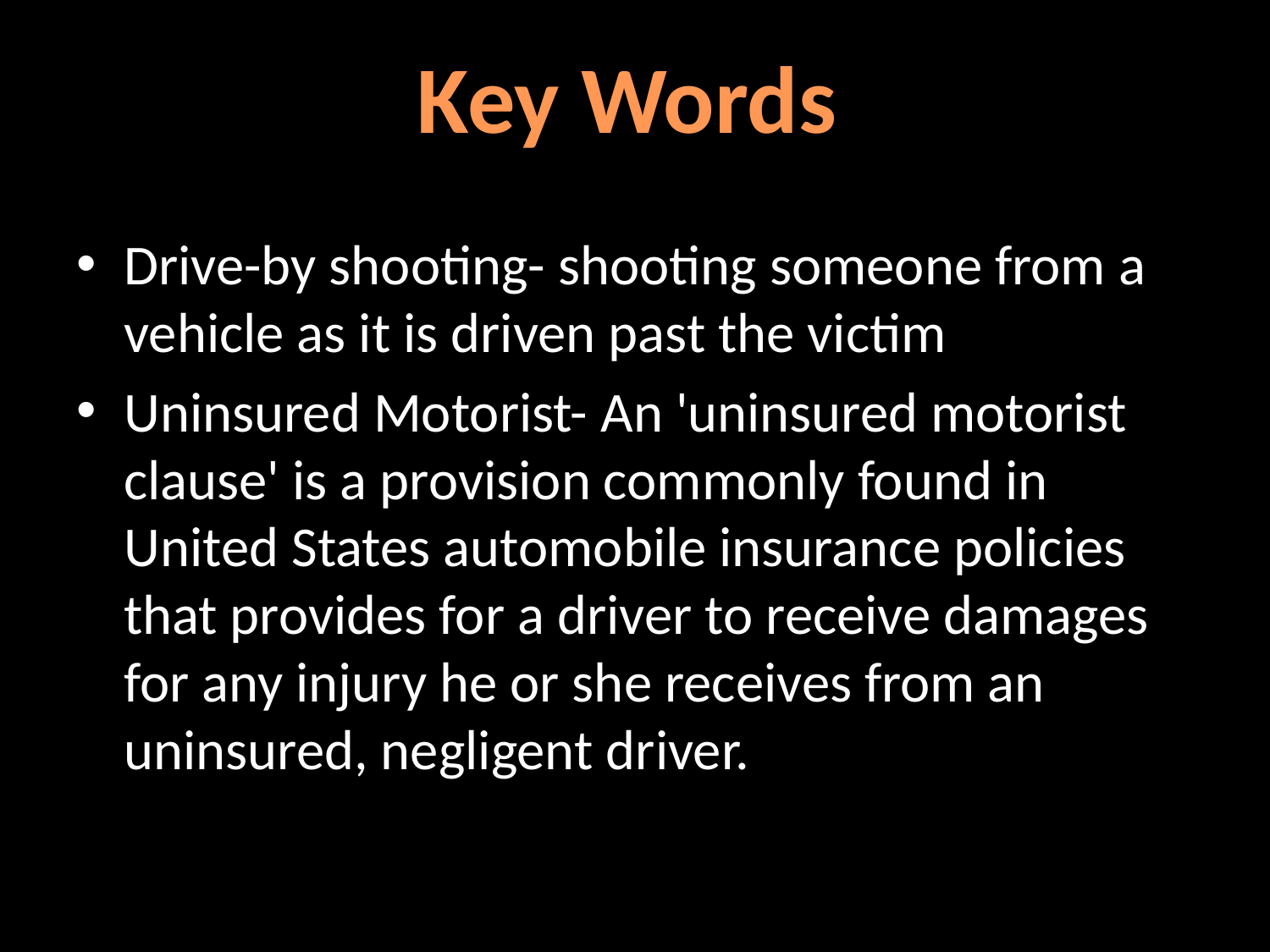

Key Words
Drive-by shooting- shooting someone from a vehicle as it is driven past the victim
Uninsured Motorist- An 'uninsured motorist clause' is a provision commonly found in United States automobile insurance policies that provides for a driver to receive damages for any injury he or she receives from an uninsured, negligent driver.